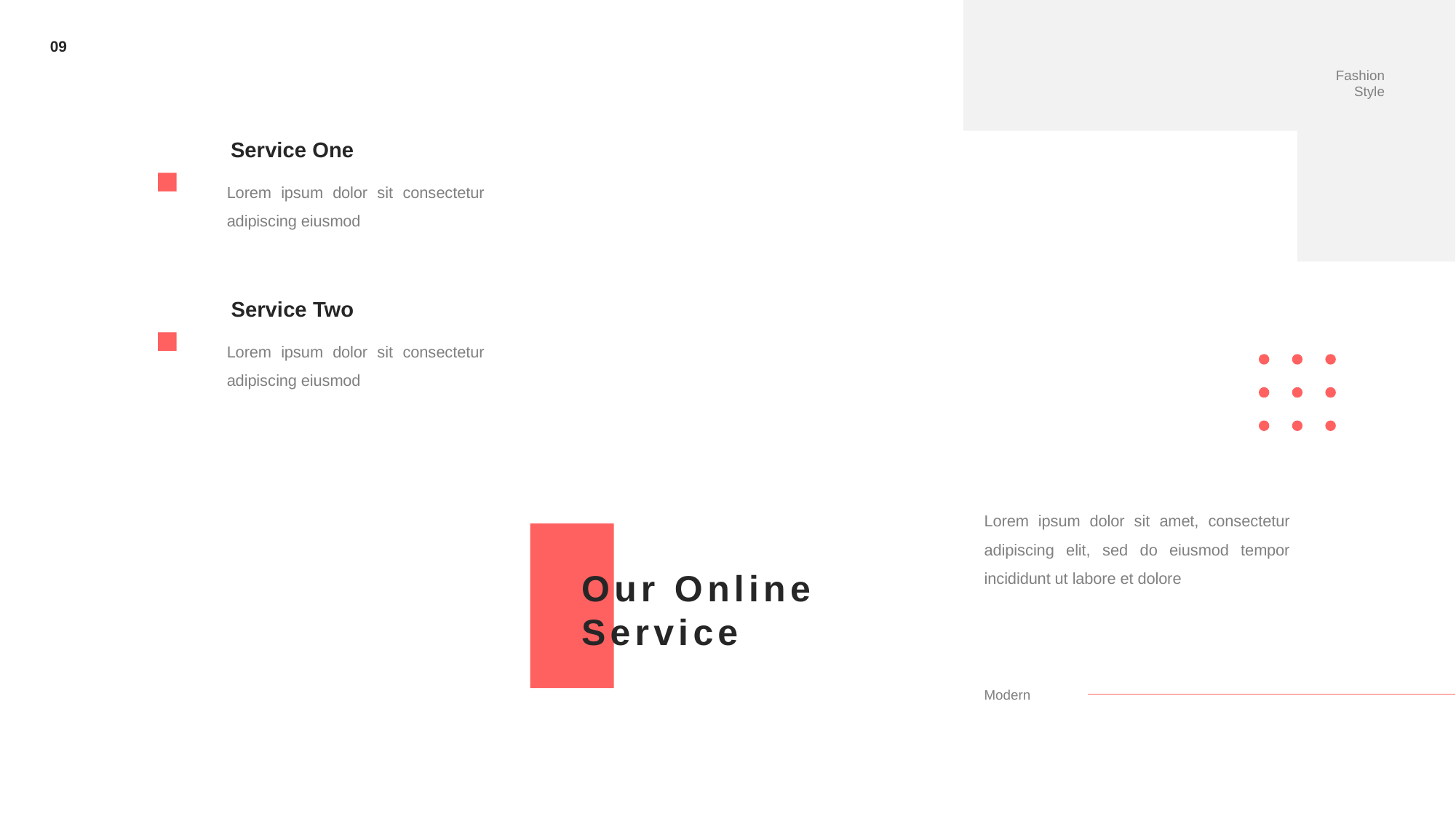

09
Fashion Style
Service One

Lorem ipsum dolor sit consectetur adipiscing eiusmod

Service Two
Lorem ipsum dolor sit consectetur adipiscing eiusmod

Lorem ipsum dolor sit amet, consectetur adipiscing elit, sed do eiusmod tempor incididunt ut labore et dolore

Our Online Service
Modern